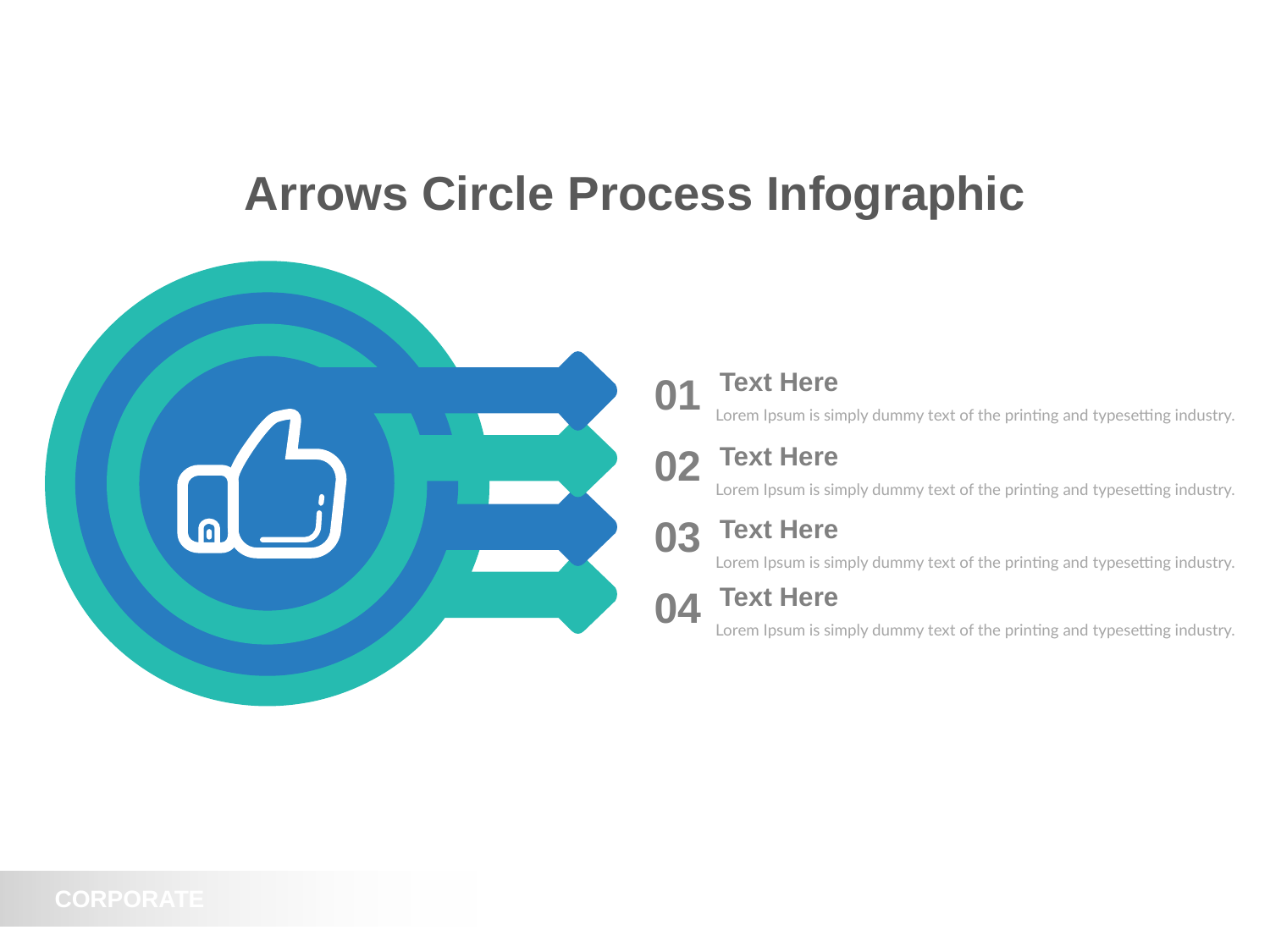

Arrows Circle Process Infographic

Text Here
01
Lorem Ipsum is simply dummy text of the printing and typesetting industry.

02
Text Here
Lorem Ipsum is simply dummy text of the printing and typesetting industry.
03
Text Here
Lorem Ipsum is simply dummy text of the printing and typesetting industry.
Text Here
04
Lorem Ipsum is simply dummy text of the printing and typesetting industry.